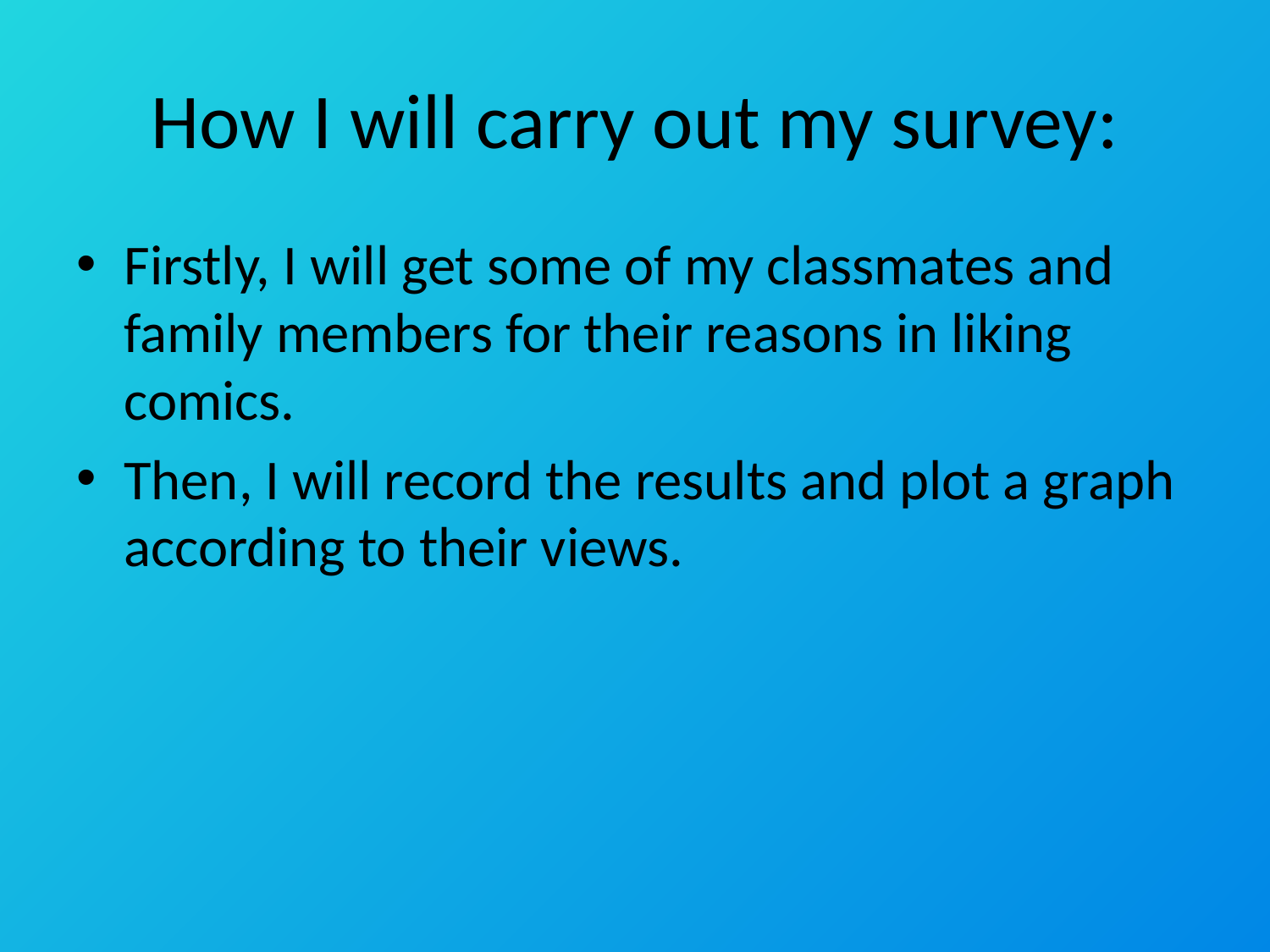

# How I will carry out my survey:
Firstly, I will get some of my classmates and family members for their reasons in liking comics.
Then, I will record the results and plot a graph according to their views.